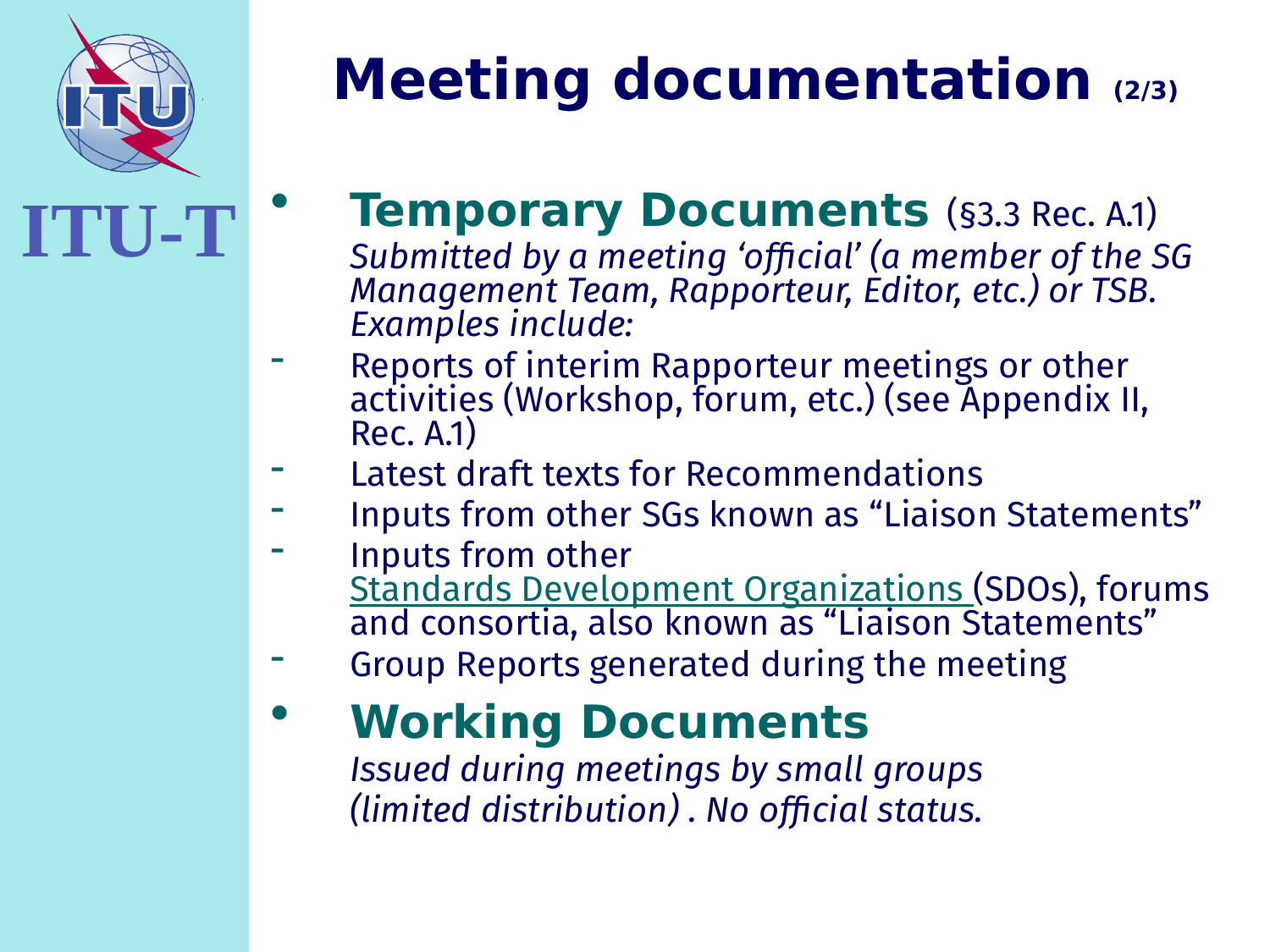

# Meeting documentation (2/3)
Temporary Documents (§3.3 Rec. A.1)
	Submitted by a meeting ‘official’ (a member of the SG Management Team, Rapporteur, Editor, etc.) or TSB. Examples include:
Reports of interim Rapporteur meetings or other activities (Workshop, forum, etc.) (see Appendix II, Rec. A.1)
Latest draft texts for Recommendations
Inputs from other SGs known as “Liaison Statements”
Inputs from other Standards Development Organizations (SDOs), forums and consortia, also known as “Liaison Statements”
Group Reports generated during the meeting
Working Documents
	Issued during meetings by small groups
	(limited distribution) . No official status.